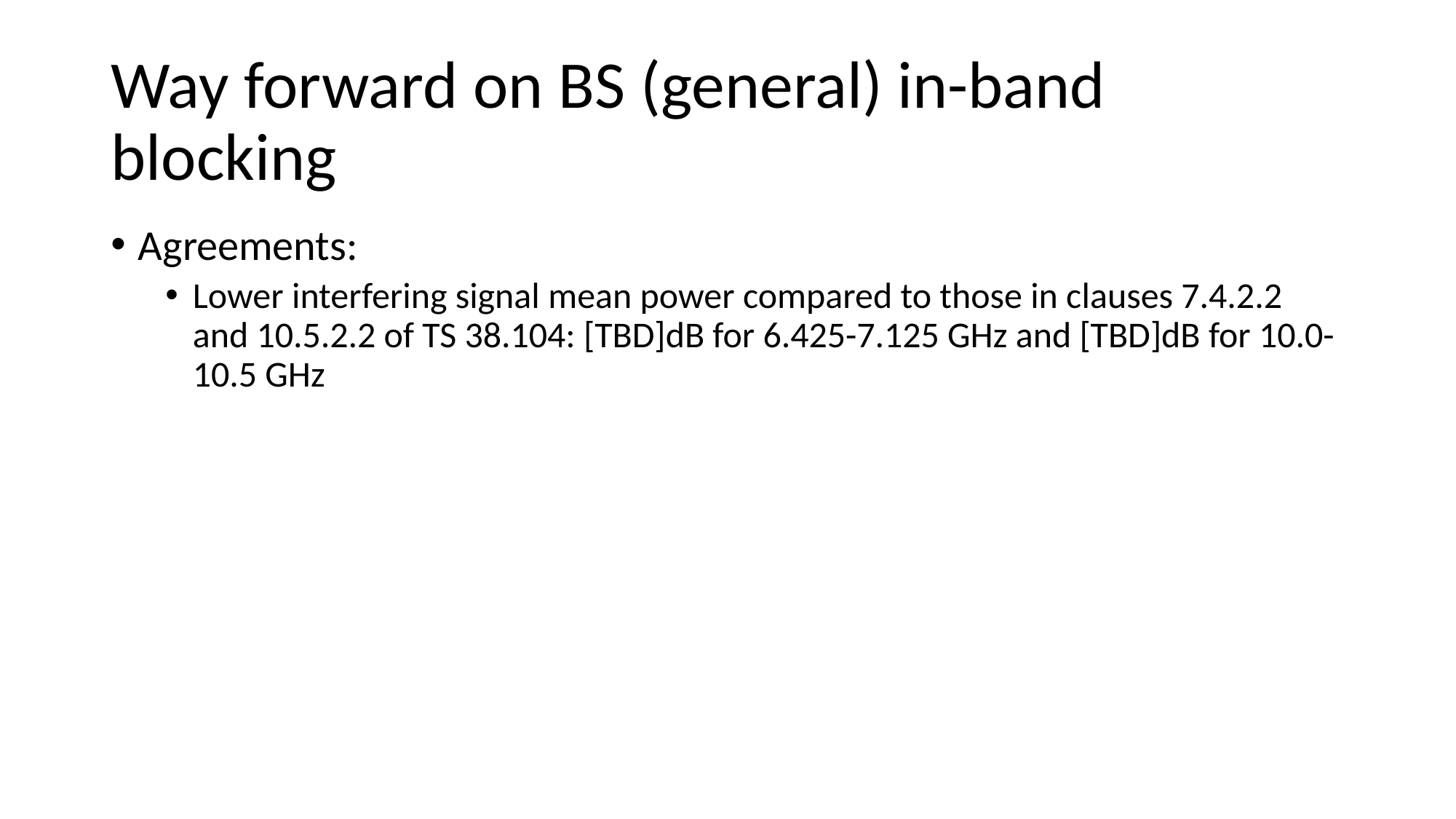

# Way forward on BS (general) in-band blocking
Agreements:
Lower interfering signal mean power compared to those in clauses 7.4.2.2 and 10.5.2.2 of TS 38.104: [TBD]dB for 6.425-7.125 GHz and [TBD]dB for 10.0-10.5 GHz